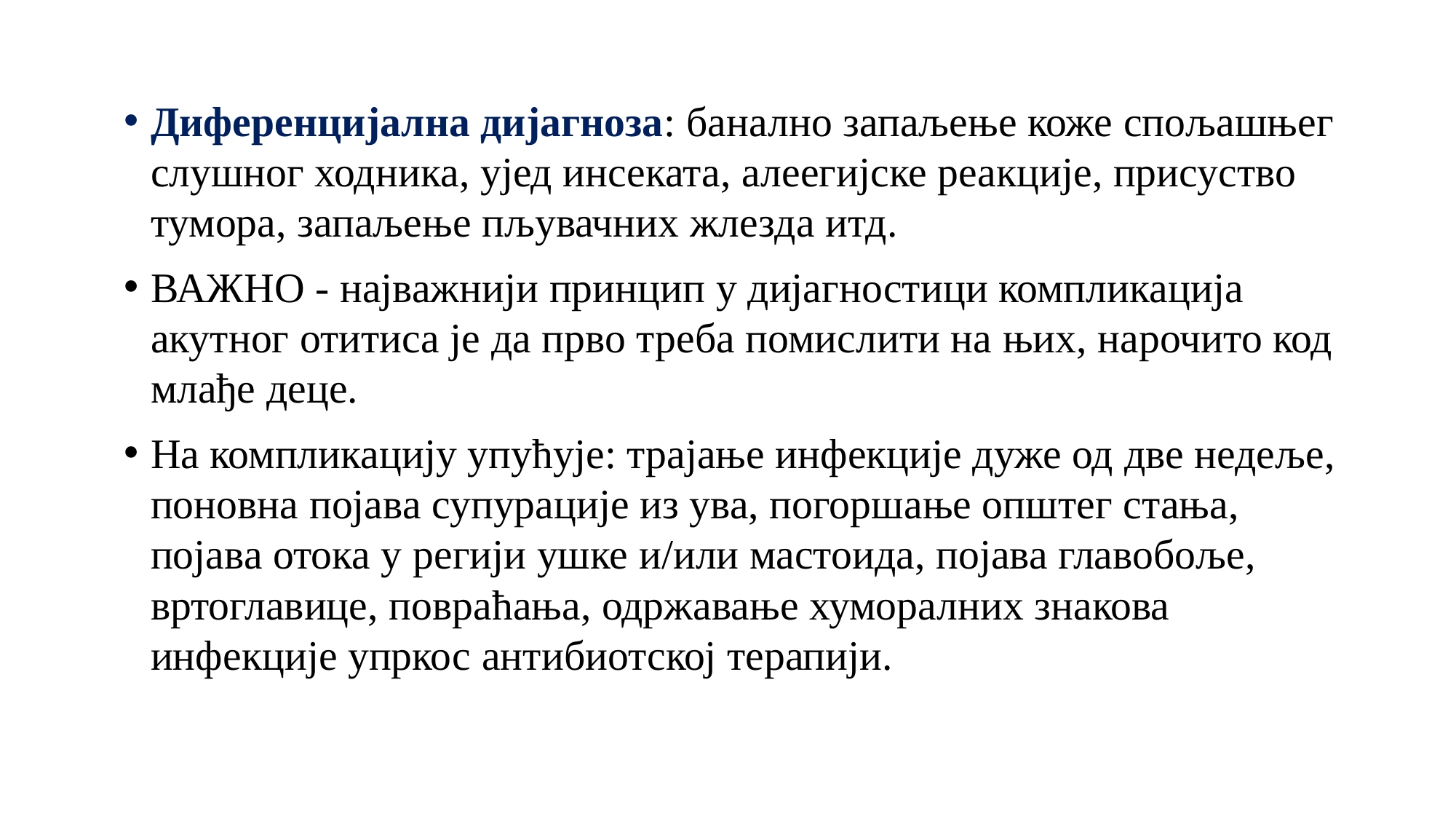

Диференцијална дијагноза: банално запаљење коже спољашњег слушног ходника, ујед инсеката, алеегијске реакције, присуство тумора, запаљење пљувачних жлезда итд.
ВАЖНО - најважнији принцип у дијагностици компликација акутног отитиса је да прво треба помислити на њих, нарочито код млађе деце.
На компликацију упућује: трајање инфекције дуже од две недеље, поновна појава супурације из ува, погоршање општег стања, појава отока у регији ушке и/или мастоида, појава главобоље, вртоглавице, повраћања, одржавање хуморалних знакова инфекције упркос антибиотској терапији.